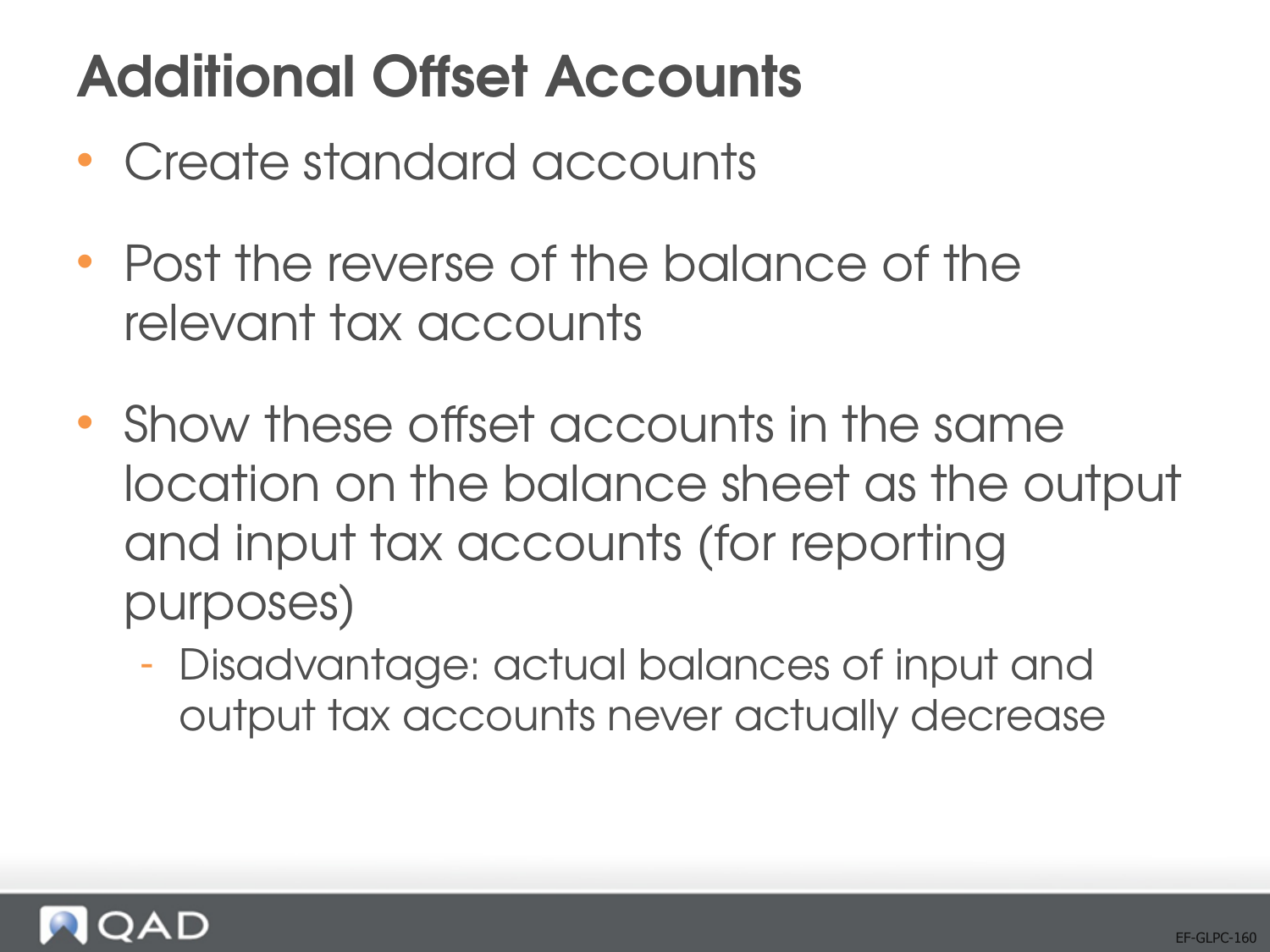

# Additional Offset Accounts
Create standard accounts
Post the reverse of the balance of the relevant tax accounts
Show these offset accounts in the same location on the balance sheet as the output and input tax accounts (for reporting purposes)
Disadvantage: actual balances of input and output tax accounts never actually decrease

EF-GLPC-160